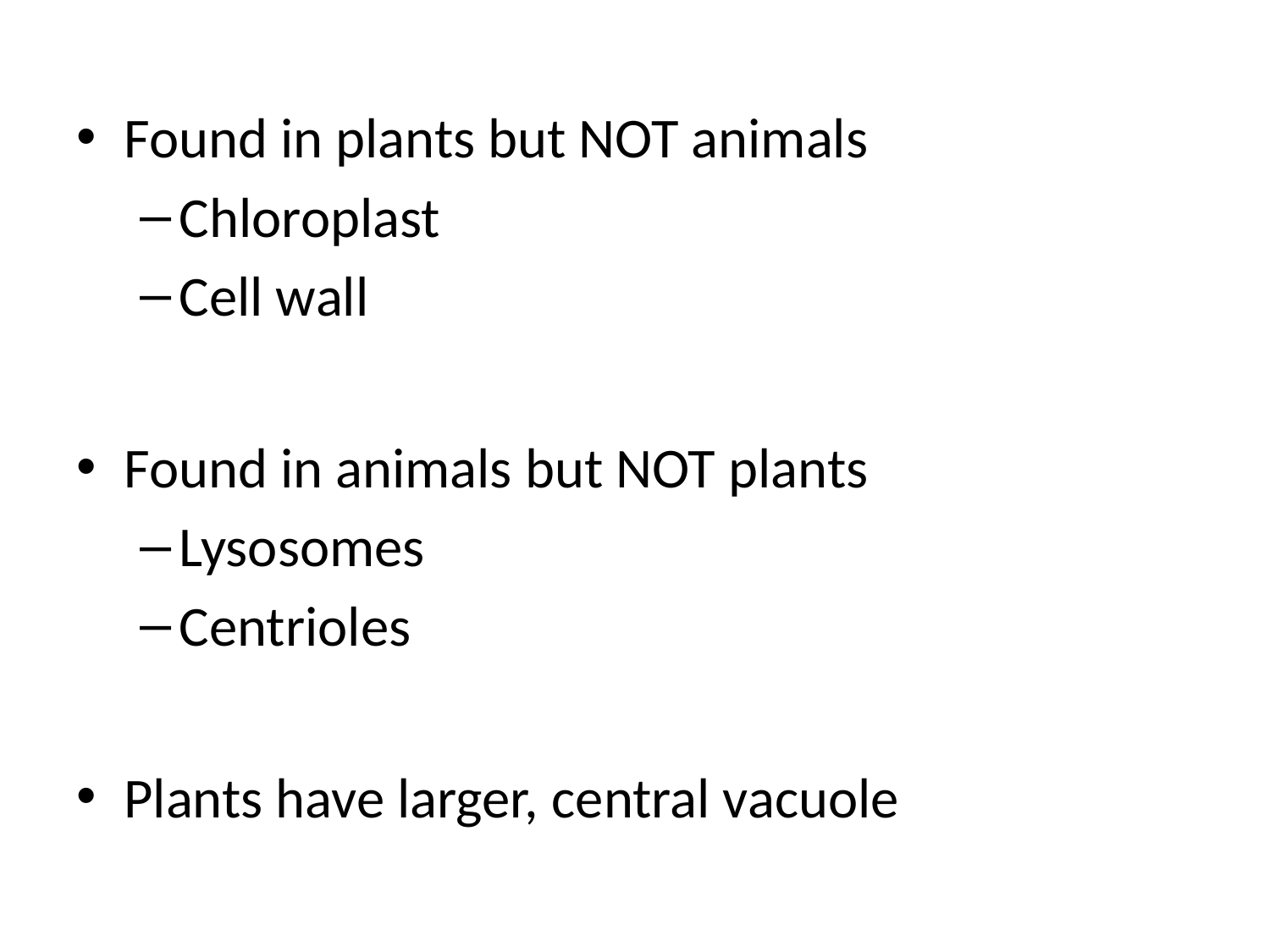

Found in plants but NOT animals
Chloroplast
Cell wall

Found in animals but NOT plants
Lysosomes
Centrioles

Plants have larger, central vacuole